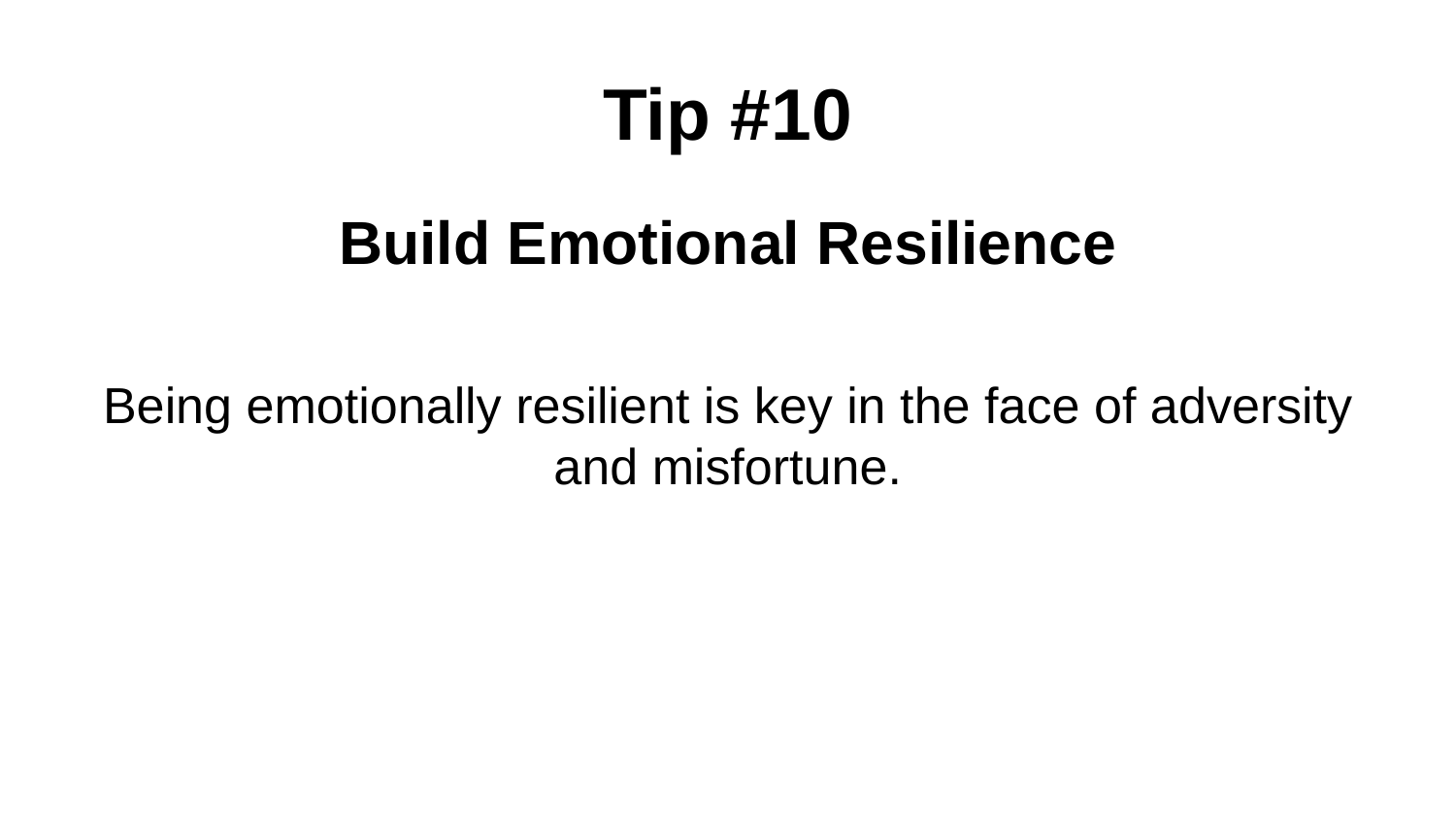

# Tip #10
Build Emotional Resilience

Being emotionally resilient is key in the face of adversity and misfortune.